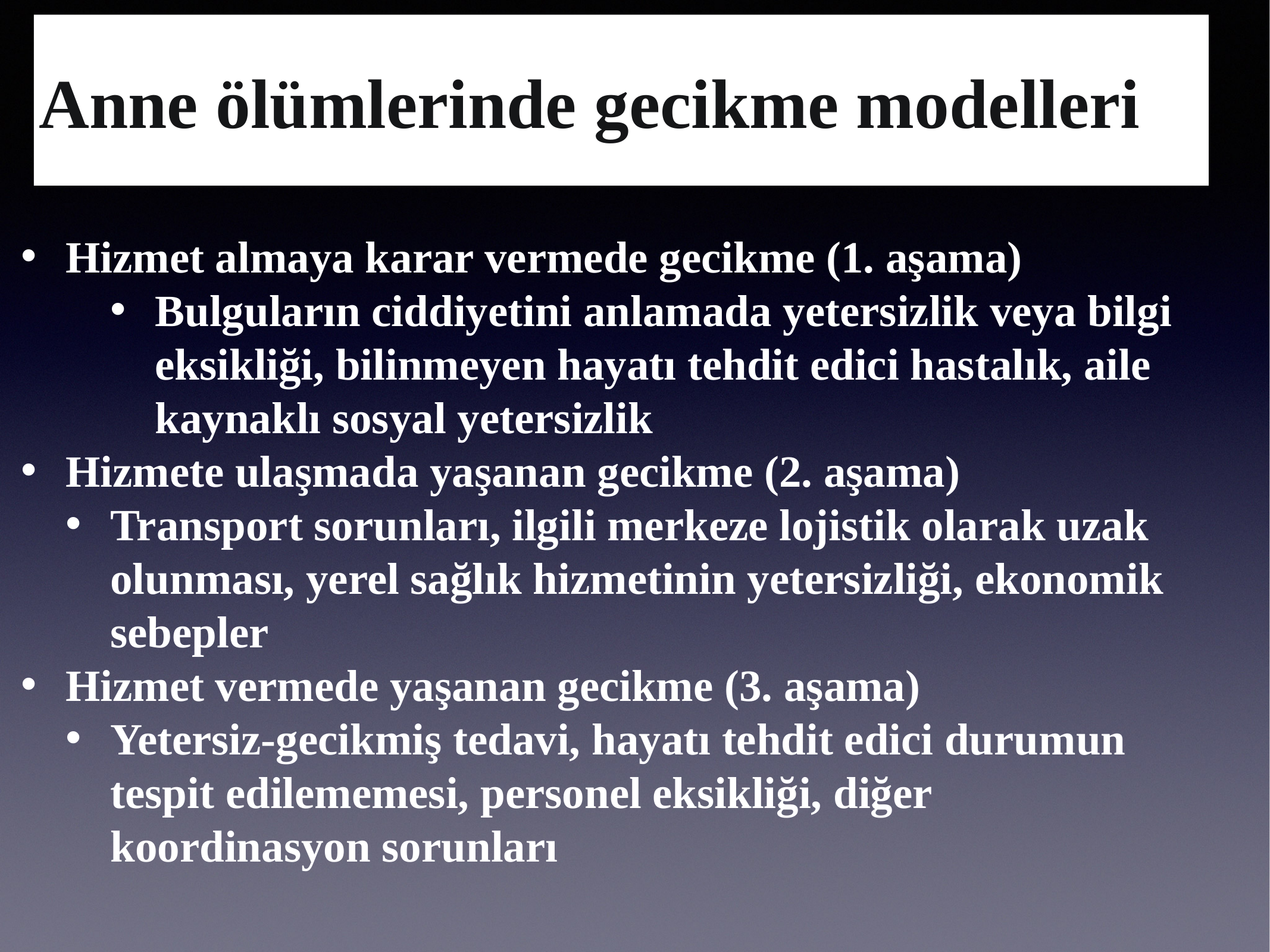

# Anne ölümlerinde gecikme modelleri
Hizmet almaya karar vermede gecikme (1. aşama)
Bulguların ciddiyetini anlamada yetersizlik veya bilgi eksikliği, bilinmeyen hayatı tehdit edici hastalık, aile kaynaklı sosyal yetersizlik
Hizmete ulaşmada yaşanan gecikme (2. aşama)
Transport sorunları, ilgili merkeze lojistik olarak uzak olunması, yerel sağlık hizmetinin yetersizliği, ekonomik sebepler
Hizmet vermede yaşanan gecikme (3. aşama)
Yetersiz-gecikmiş tedavi, hayatı tehdit edici durumun tespit edilememesi, personel eksikliği, diğer koordinasyon sorunları